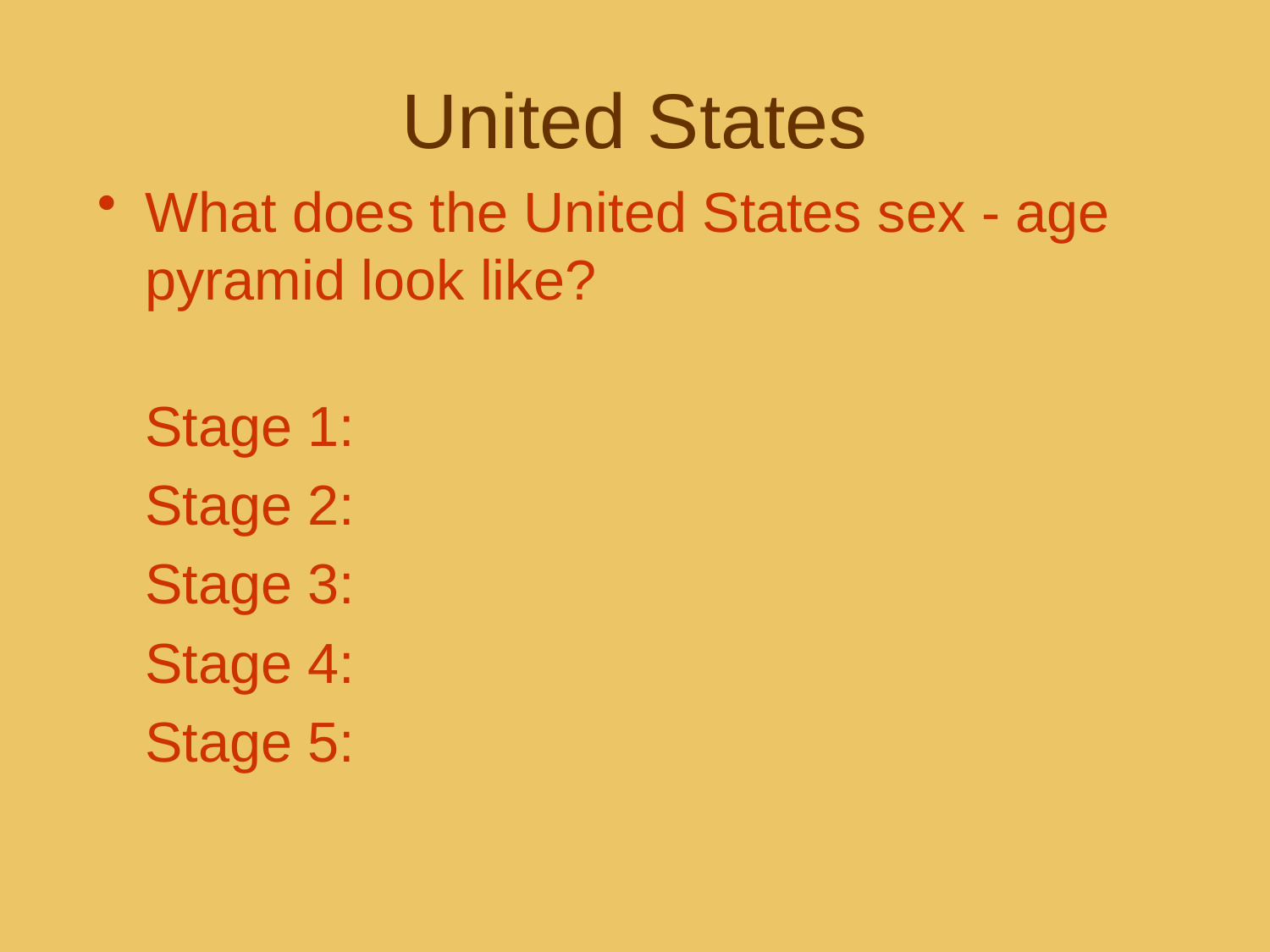

# United States
What does the United States sex - age pyramid look like?
	Stage 1:
	Stage 2:
	Stage 3:
	Stage 4:
	Stage 5: